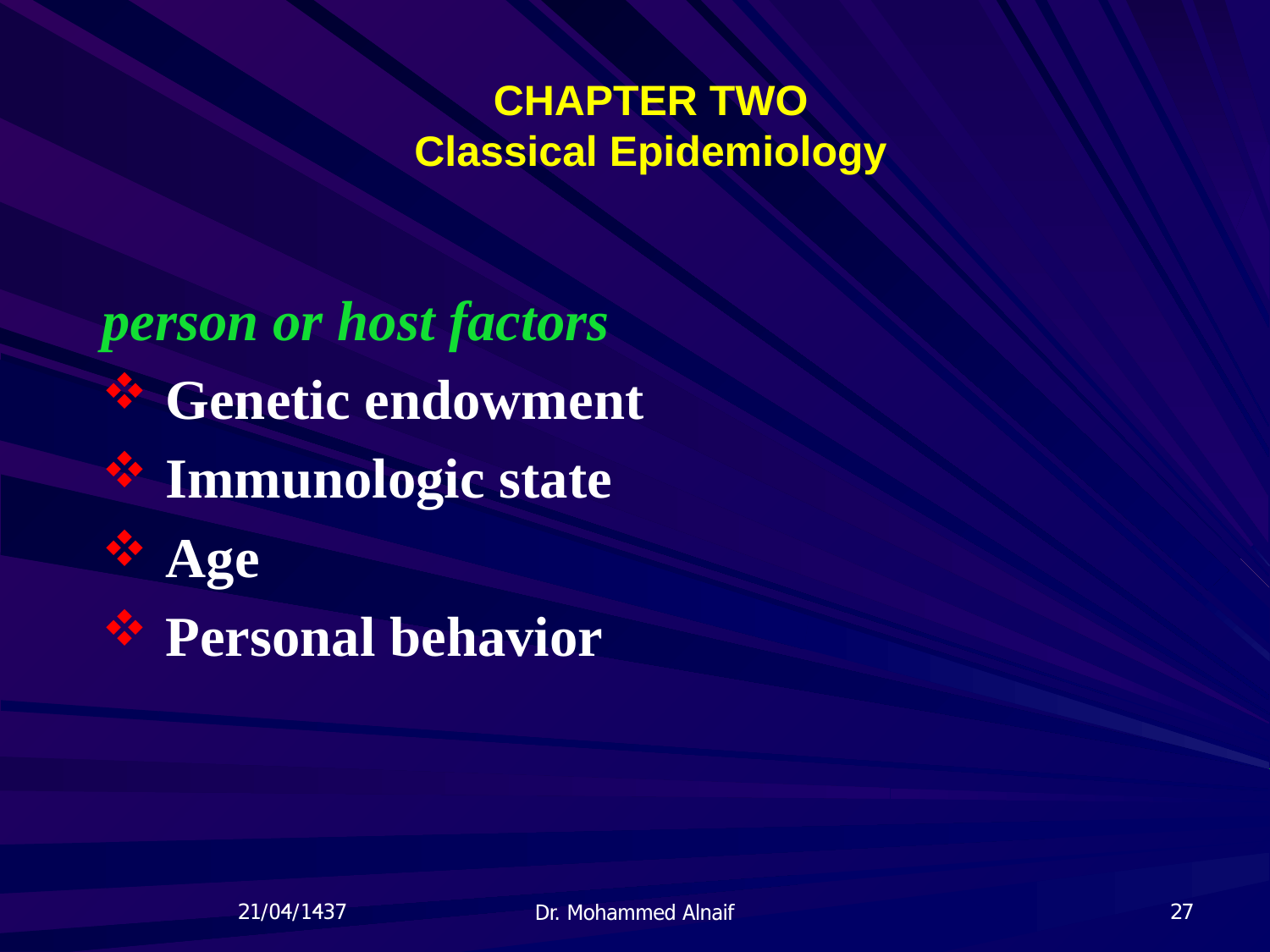

# CHAPTER TWO Classical Epidemiology
person or host factors
Genetic endowment
Immunologic state
Age
Personal behavior
21/04/1437
27
Dr. Mohammed Alnaif